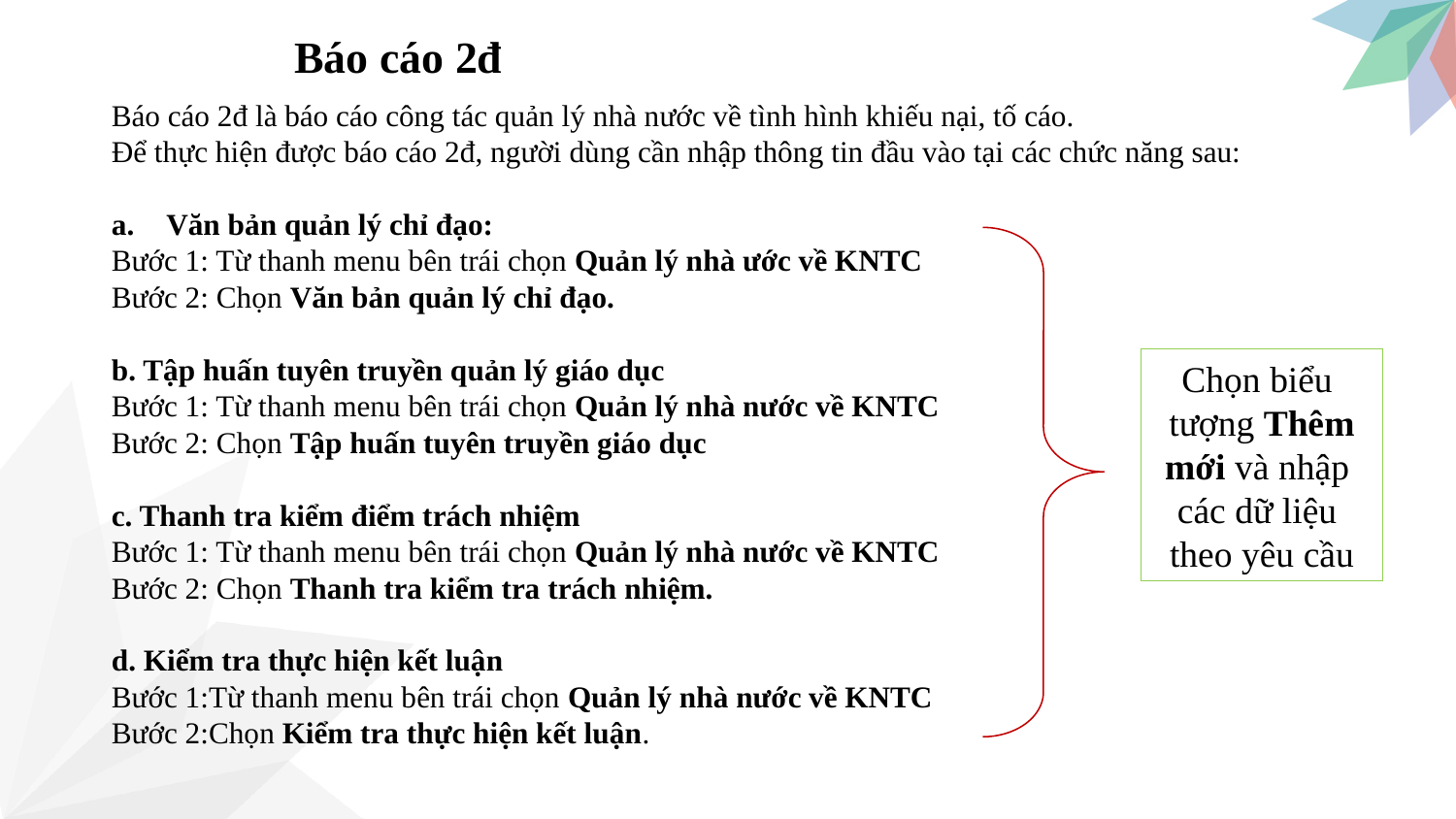

Báo cáo 2đ
Báo cáo 2đ là báo cáo công tác quản lý nhà nước về tình hình khiếu nại, tố cáo.
Để thực hiện được báo cáo 2đ, người dùng cần nhập thông tin đầu vào tại các chức năng sau:

Văn bản quản lý chỉ đạo:
Bước 1: Từ thanh menu bên trái chọn Quản lý nhà ước về KNTC
Bước 2: Chọn Văn bản quản lý chỉ đạo.

b. Tập huấn tuyên truyền quản lý giáo dục
Bước 1: Từ thanh menu bên trái chọn Quản lý nhà nước về KNTC
Bước 2: Chọn Tập huấn tuyên truyền giáo dục

c. Thanh tra kiểm điểm trách nhiệm
Bước 1: Từ thanh menu bên trái chọn Quản lý nhà nước về KNTC
Bước 2: Chọn Thanh tra kiểm tra trách nhiệm.

d. Kiểm tra thực hiện kết luận
Bước 1:Từ thanh menu bên trái chọn Quản lý nhà nước về KNTC
Bước 2:Chọn Kiểm tra thực hiện kết luận.

Chọn biểu
tượng Thêm mới và nhập
các dữ liệu
theo yêu cầu